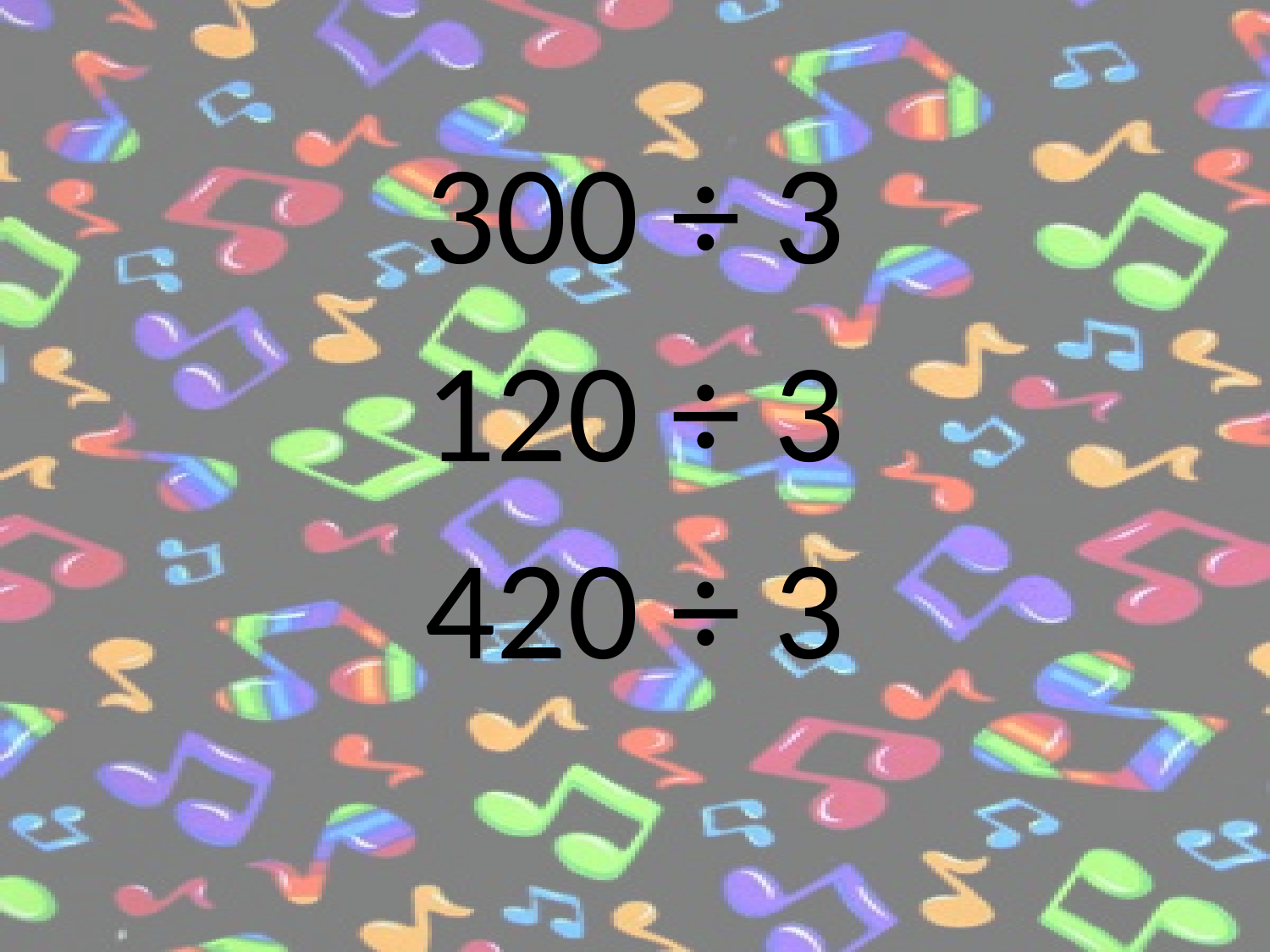

300 ÷ 3
120 ÷ 3
420 ÷ 3